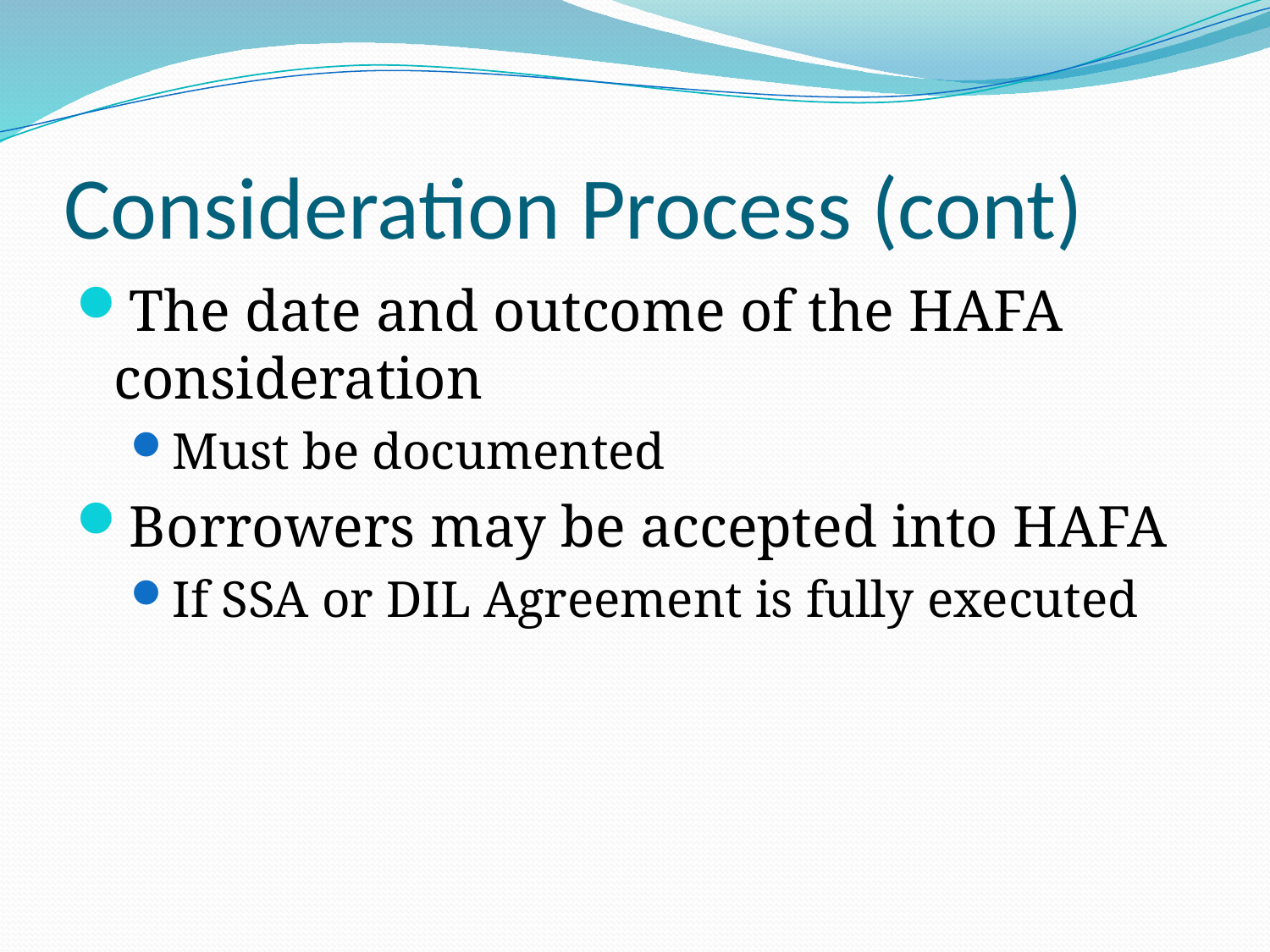

# Consideration Process (cont)
The date and outcome of the HAFA consideration
Must be documented
Borrowers may be accepted into HAFA
If SSA or DIL Agreement is fully executed